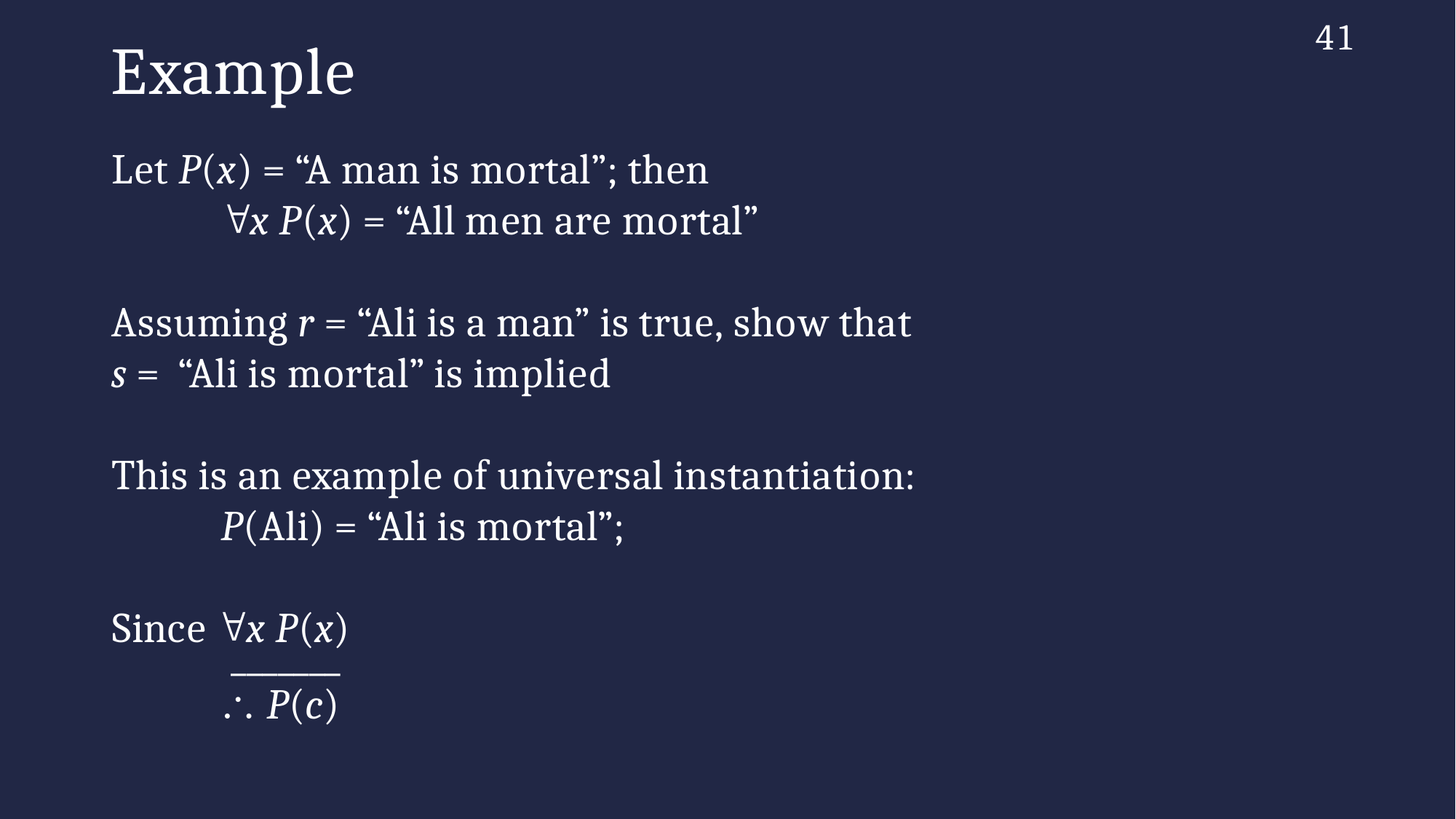

41
# Example
Let P(x) = “A man is mortal”; then
	∀x P(x) = “All men are mortal”

Assuming r = “Ali is a man” is true, show that
s =  “Ali is mortal” is implied

This is an example of universal instantiation:
	P(Ali) = “Ali is mortal”;

Since ∀x P(x)
             _______
	∴ P(c)